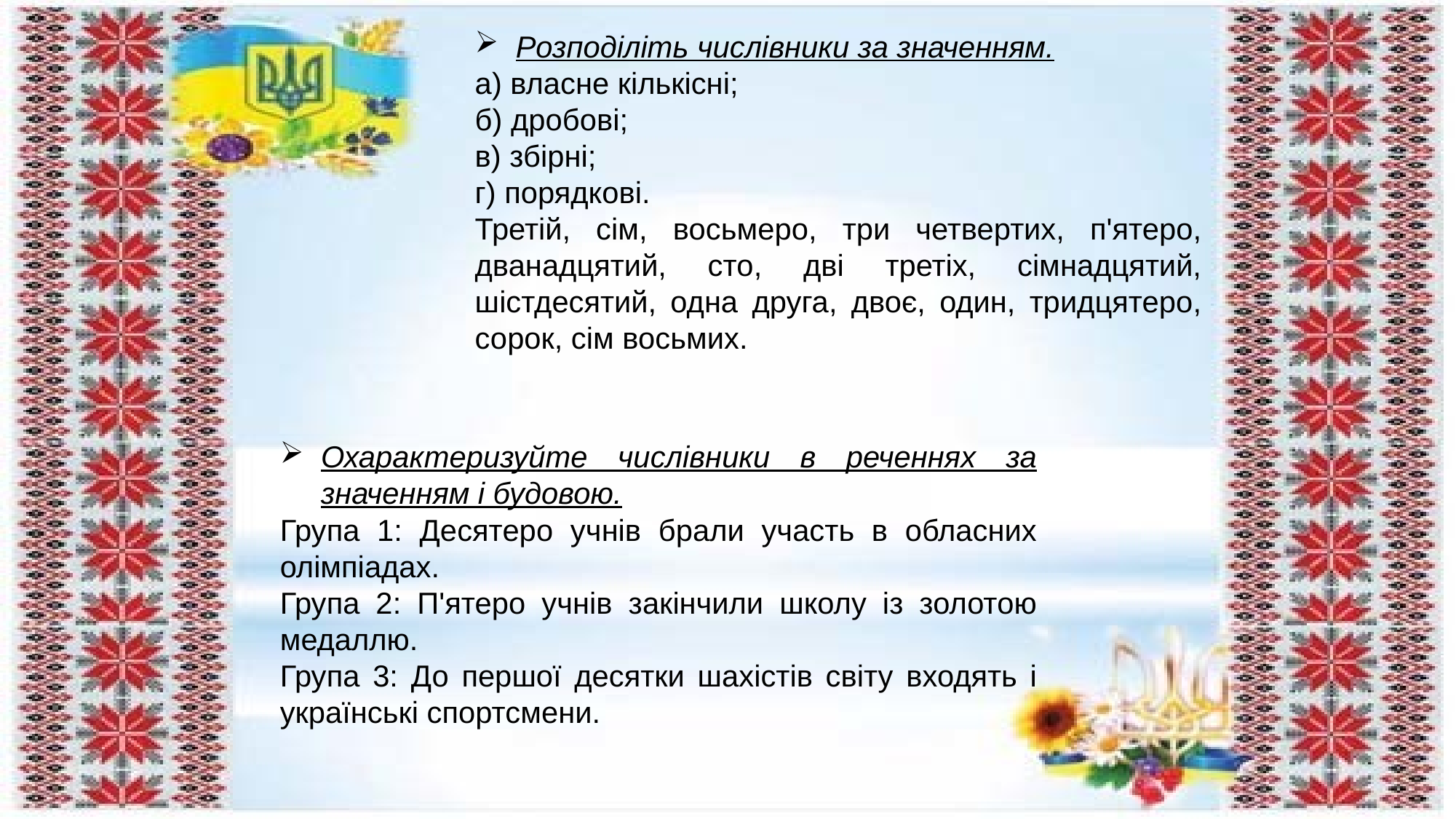

Розподіліть числівники за значенням.
а) власне кількісні;
б) дробові;
в) збірні;
г) порядкові.
Третій, сім, восьмеро, три четвертих, п'ятеро, дванадцятий, сто, дві третіх, сімнадцятий, шістдесятий, одна друга, двоє, один, тридцятеро, сорок, сім восьмих.

Охарактеризуйте числівники в реченнях за значенням і будовою.
Група 1: Десятеро учнів брали участь в обласних олімпіадах.
Група 2: П'ятеро учнів закінчили школу із золотою медаллю.
Група 3: До першої десятки шахістів світу входять і українські спортсмени.